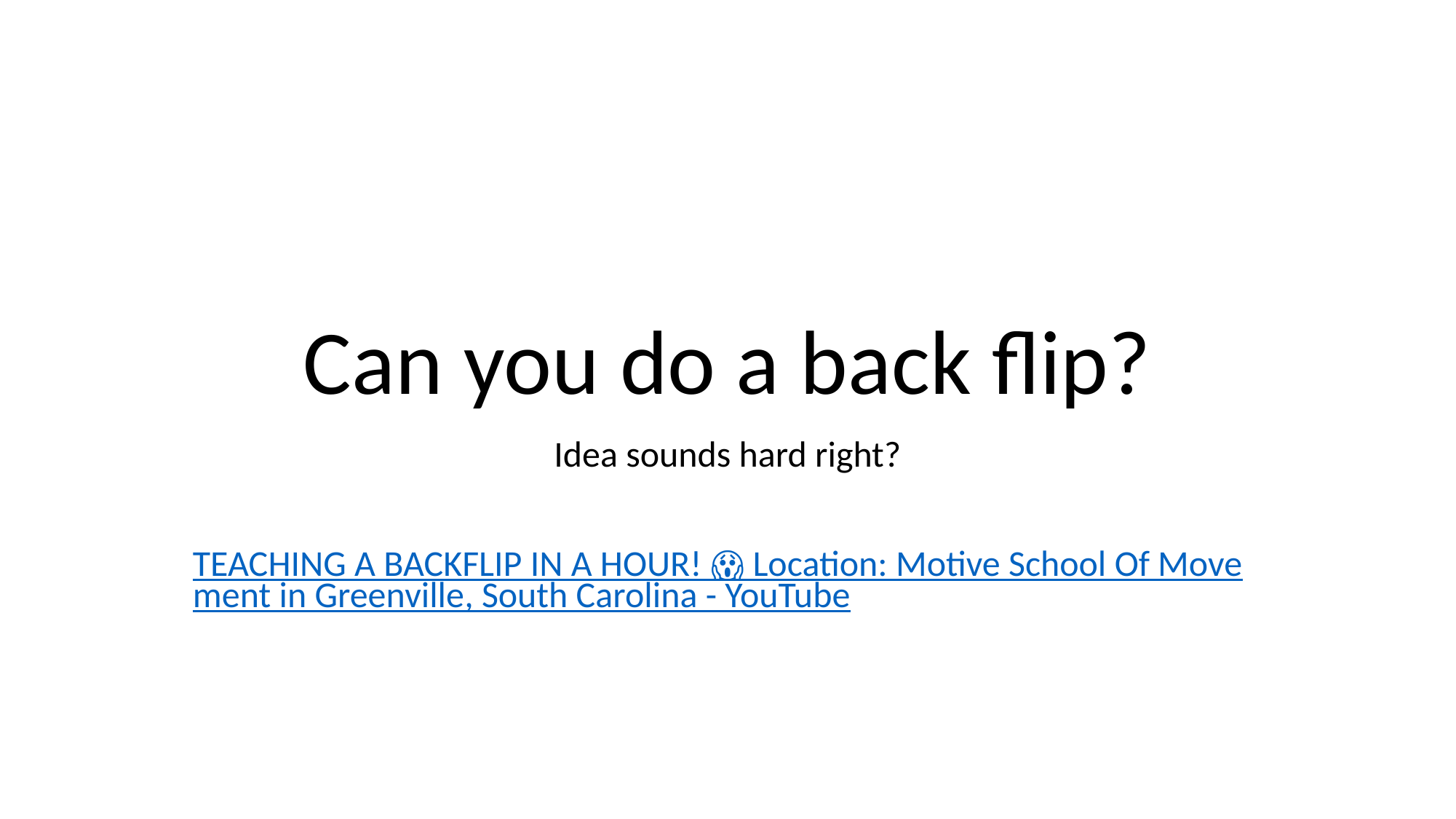

# Can you do a back flip?
Idea sounds hard right?

TEACHING A BACKFLIP IN A HOUR! 😱 Location: Motive School Of Movement in Greenville, South Carolina - YouTube